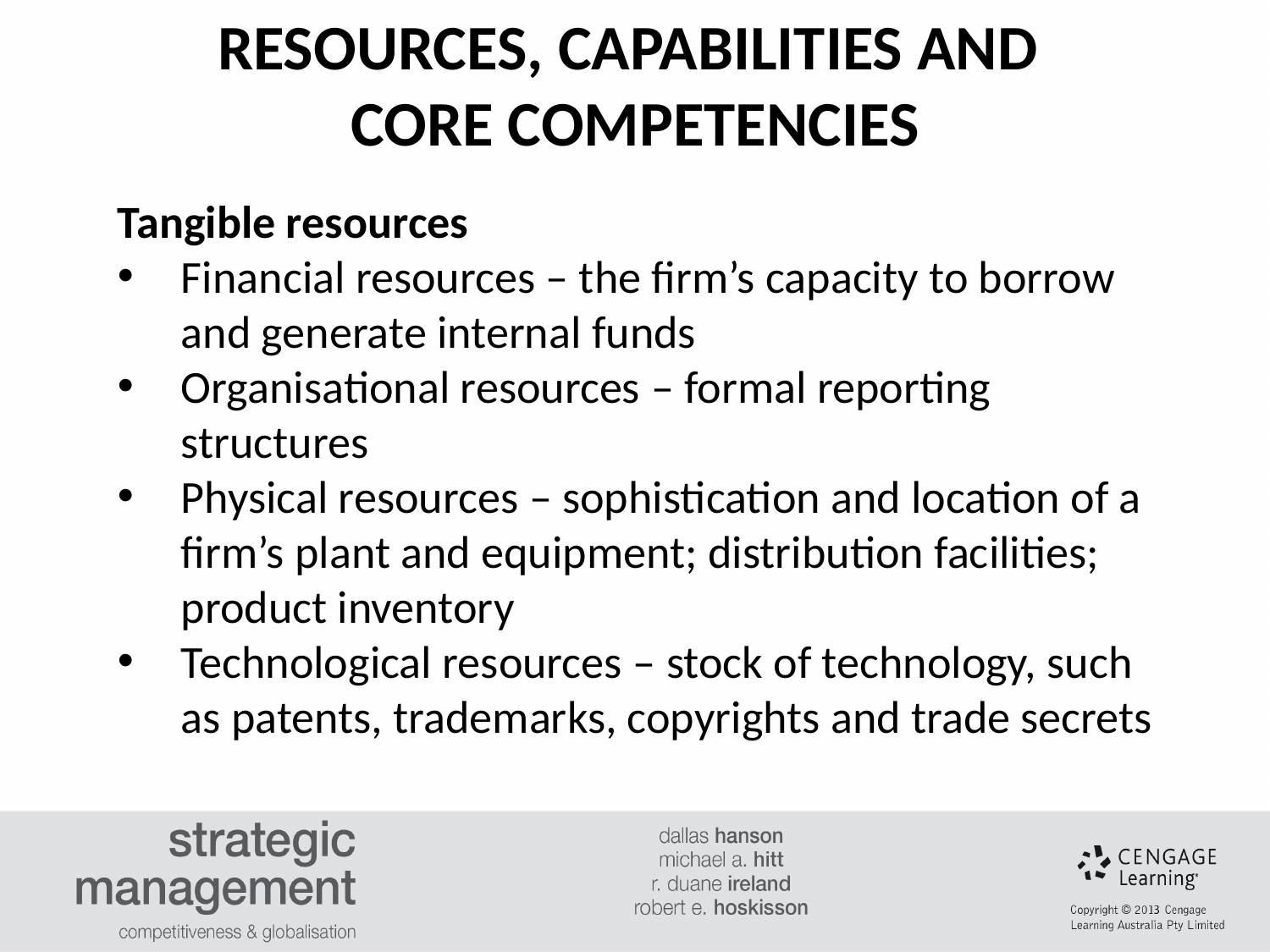

RESOURCES, CAPABILITIES AND
CORE COMPETENCIES
Tangible resources
Financial resources – the firm’s capacity to borrow and generate internal funds
Organisational resources – formal reporting structures
Physical resources – sophistication and location of a firm’s plant and equipment; distribution facilities; product inventory
Technological resources – stock of technology, such as patents, trademarks, copyrights and trade secrets